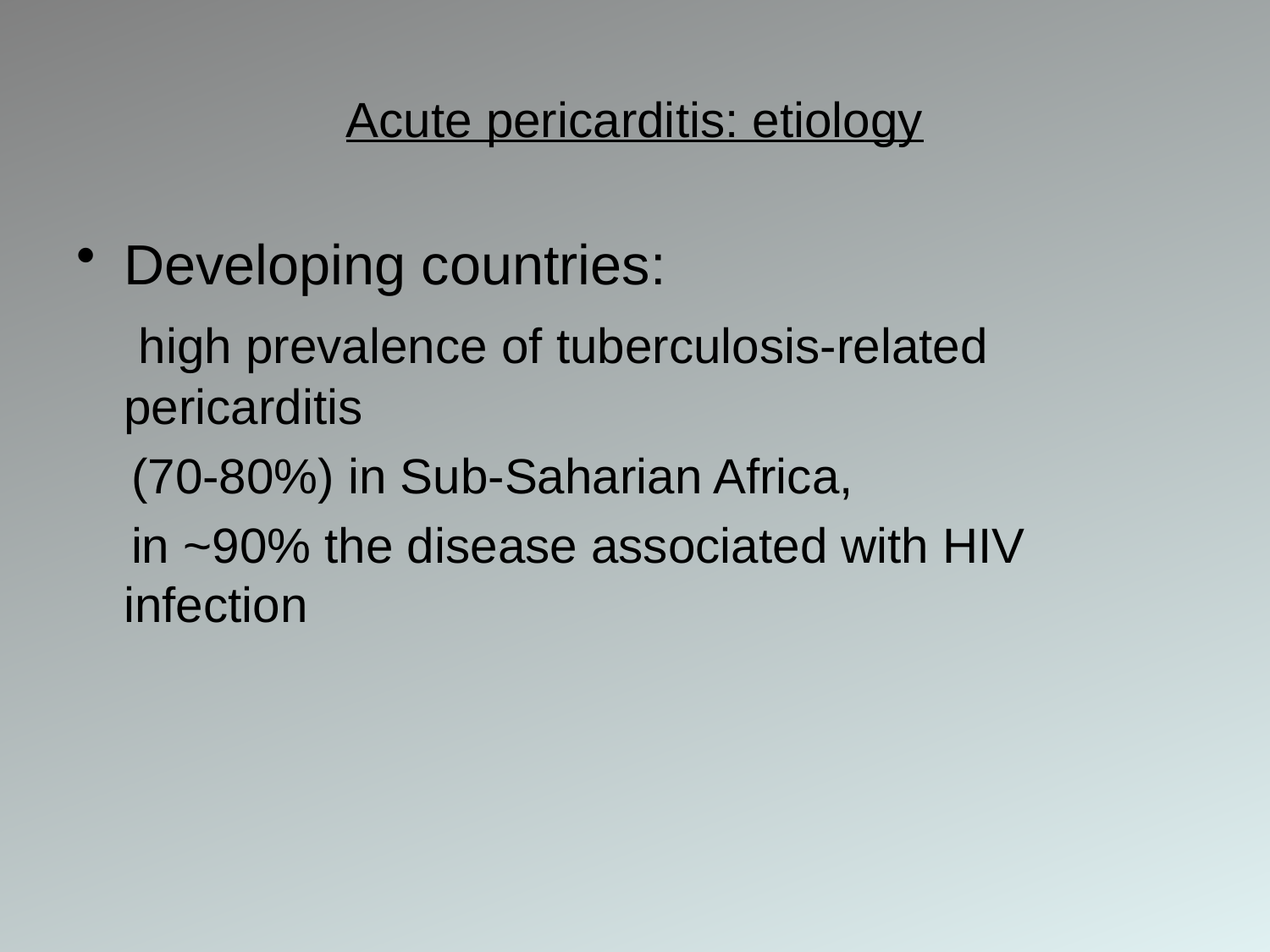

# Acute pericarditis: etiology
Developing countries:
    high prevalence of tuberculosis-related pericarditis
    (70-80%) in Sub-Saharian Africa,
    in ~90% the disease associated with HIV infection